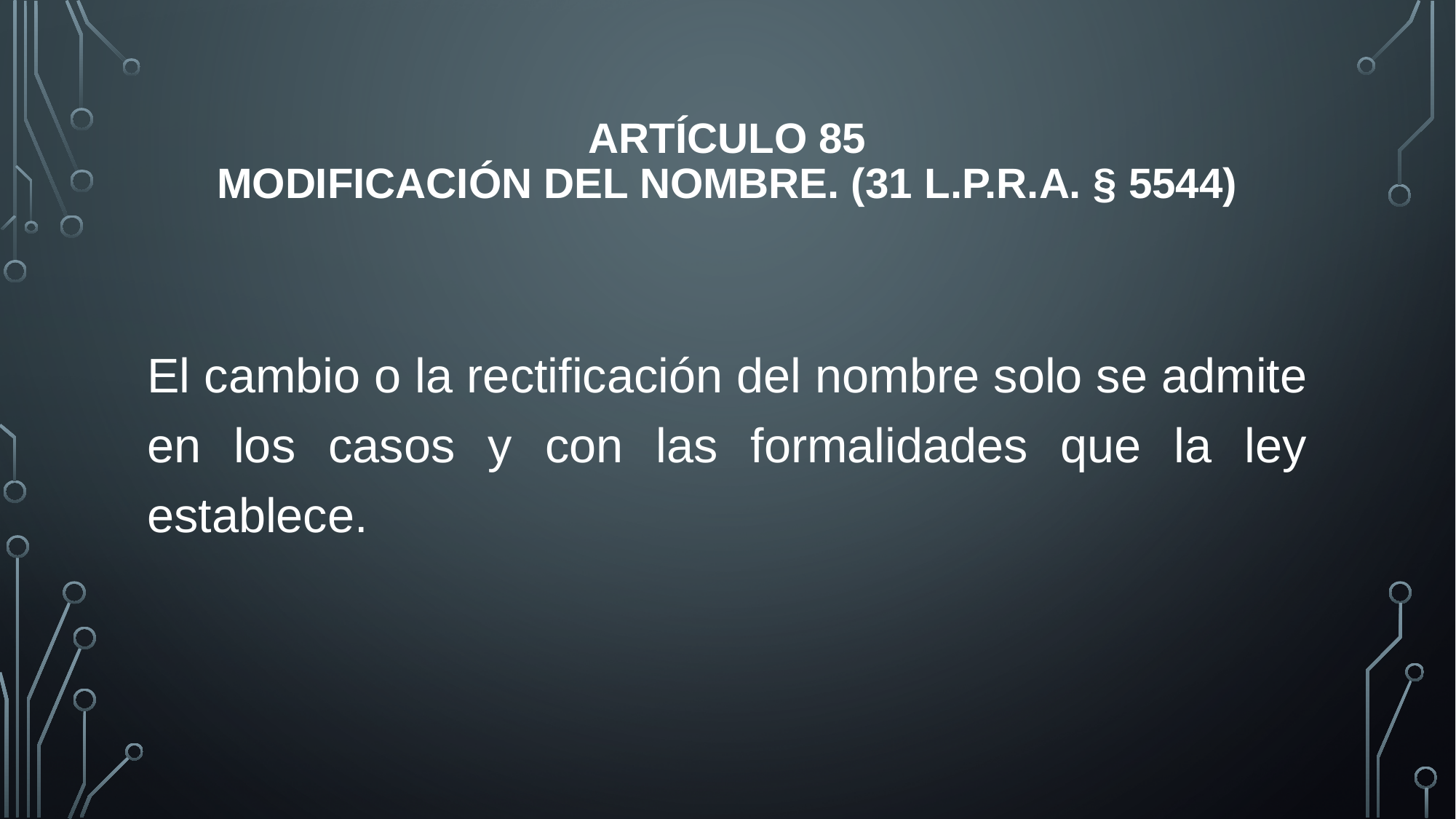

# Artículo 85 Modificación del nombre. (31 L.P.R.A. § 5544)

El cambio o la rectificación del nombre solo se admite en los casos y con las formalidades que la ley establece.